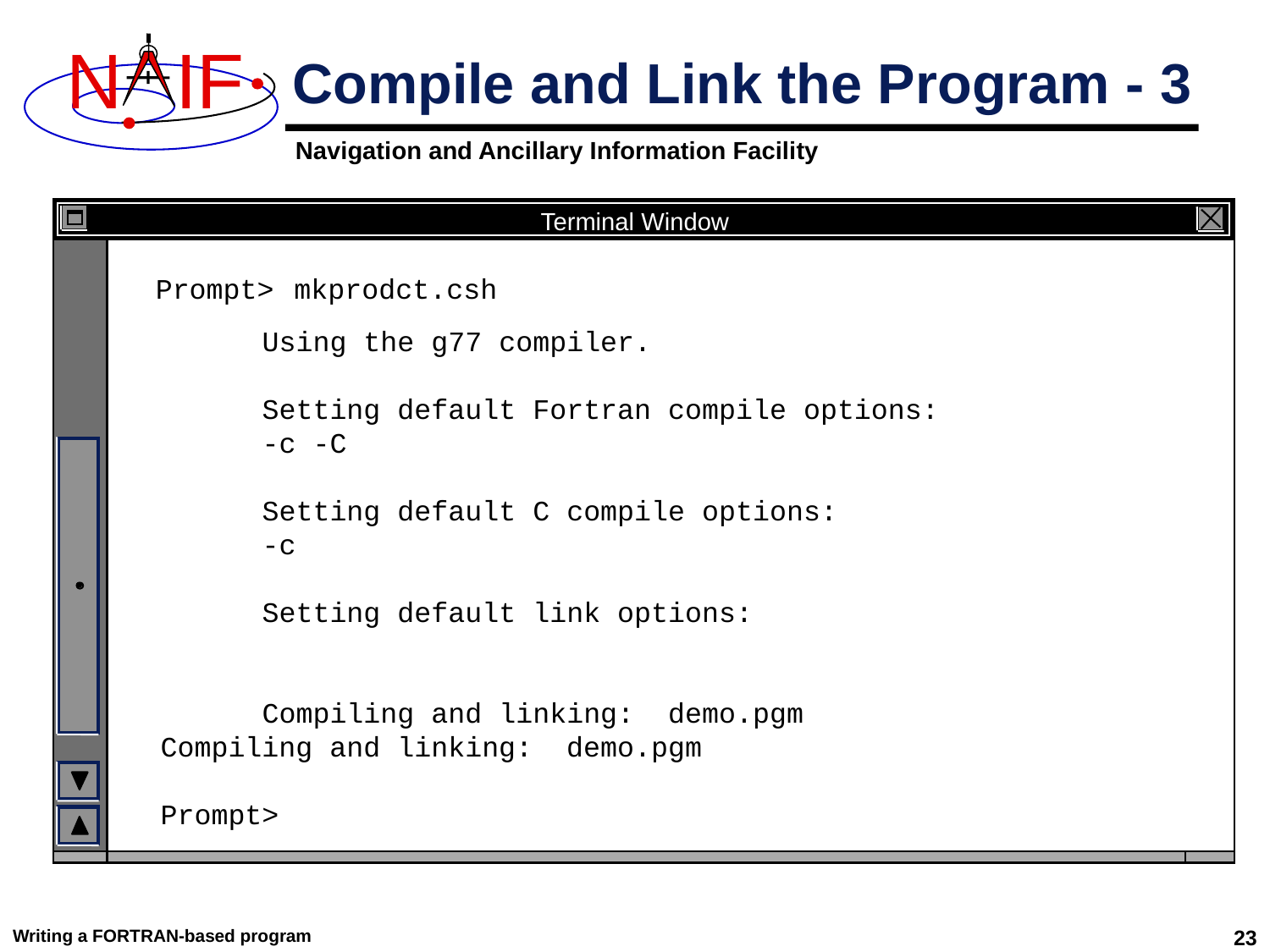

# Compile and Link the Program - 3

Terminal Window

Prompt>
 mkprodct.csh
      Using the g77 compiler.

      Setting default Fortran compile options:
      -c -C

      Setting default C compile options:
      -c

      Setting default link options:

      Compiling and linking:  demo.pgm
Compiling and linking:  demo.pgm

Prompt>
Writing a FORTRAN-based program
23